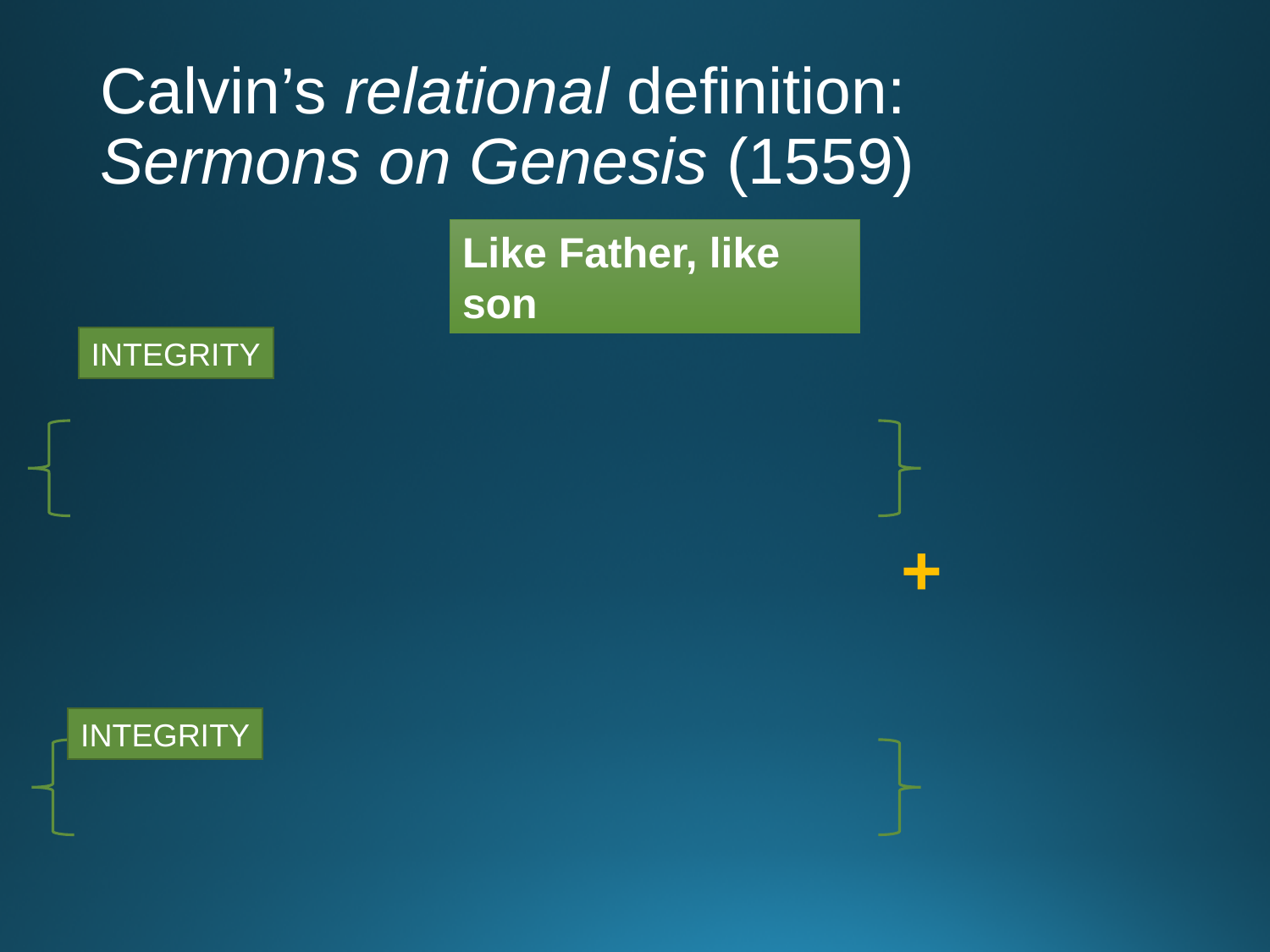

# Calvin’s relational definition: Sermons on Genesis (1559)
Like Father, like son

INTEGRITY

+
INTEGRITY